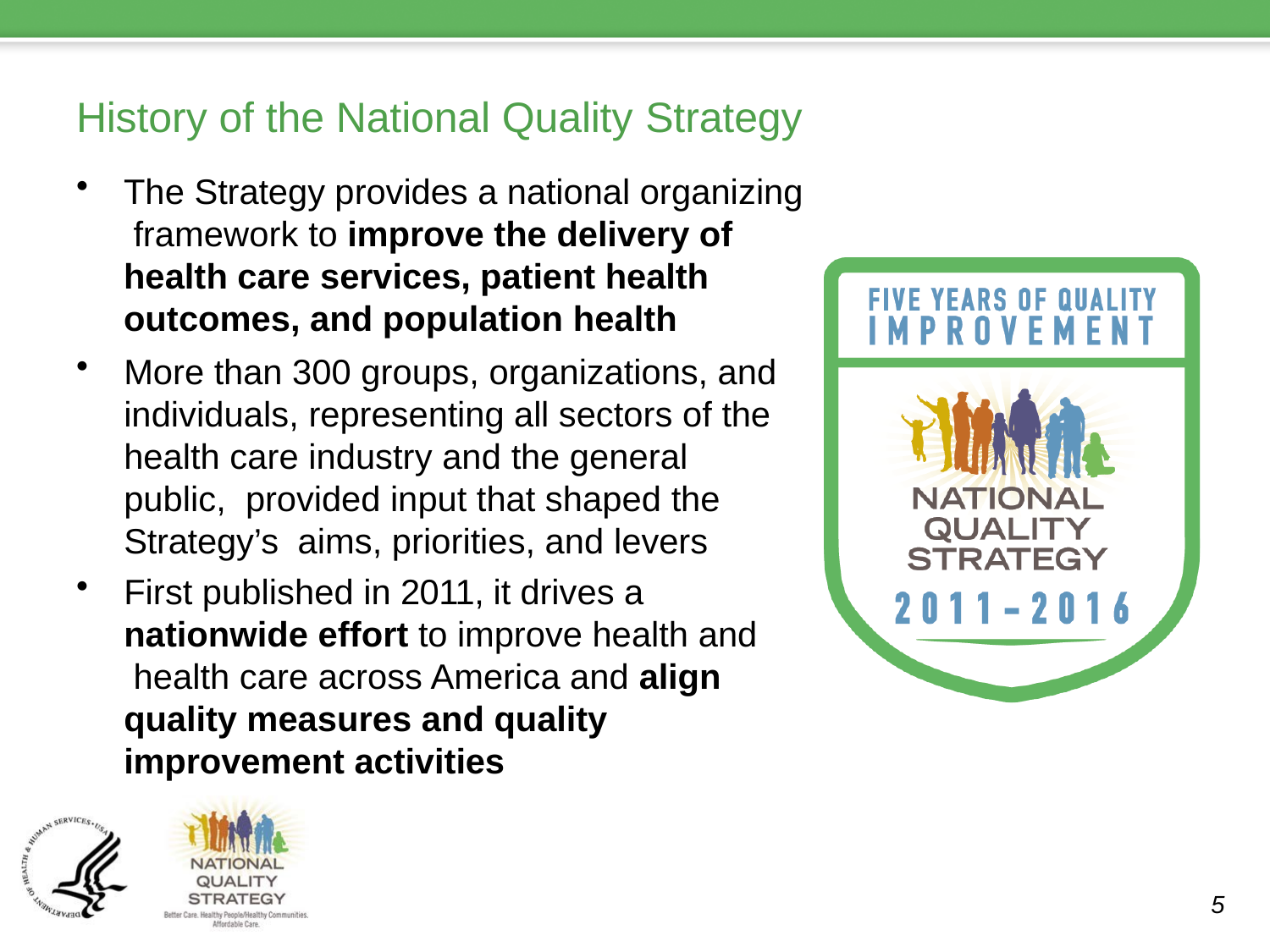

# History of the National Quality Strategy
The Strategy provides a national organizing  framework to improve the delivery of  health care services, patient health  outcomes, and population health
More than 300 groups, organizations, and  individuals, representing all sectors of the  health care industry and the general public,  provided input that shaped the Strategy’s  aims, priorities, and levers
First published in 2011, it drives a  nationwide effort to improve health and  health care across America and align  quality measures and quality  improvement activities

5